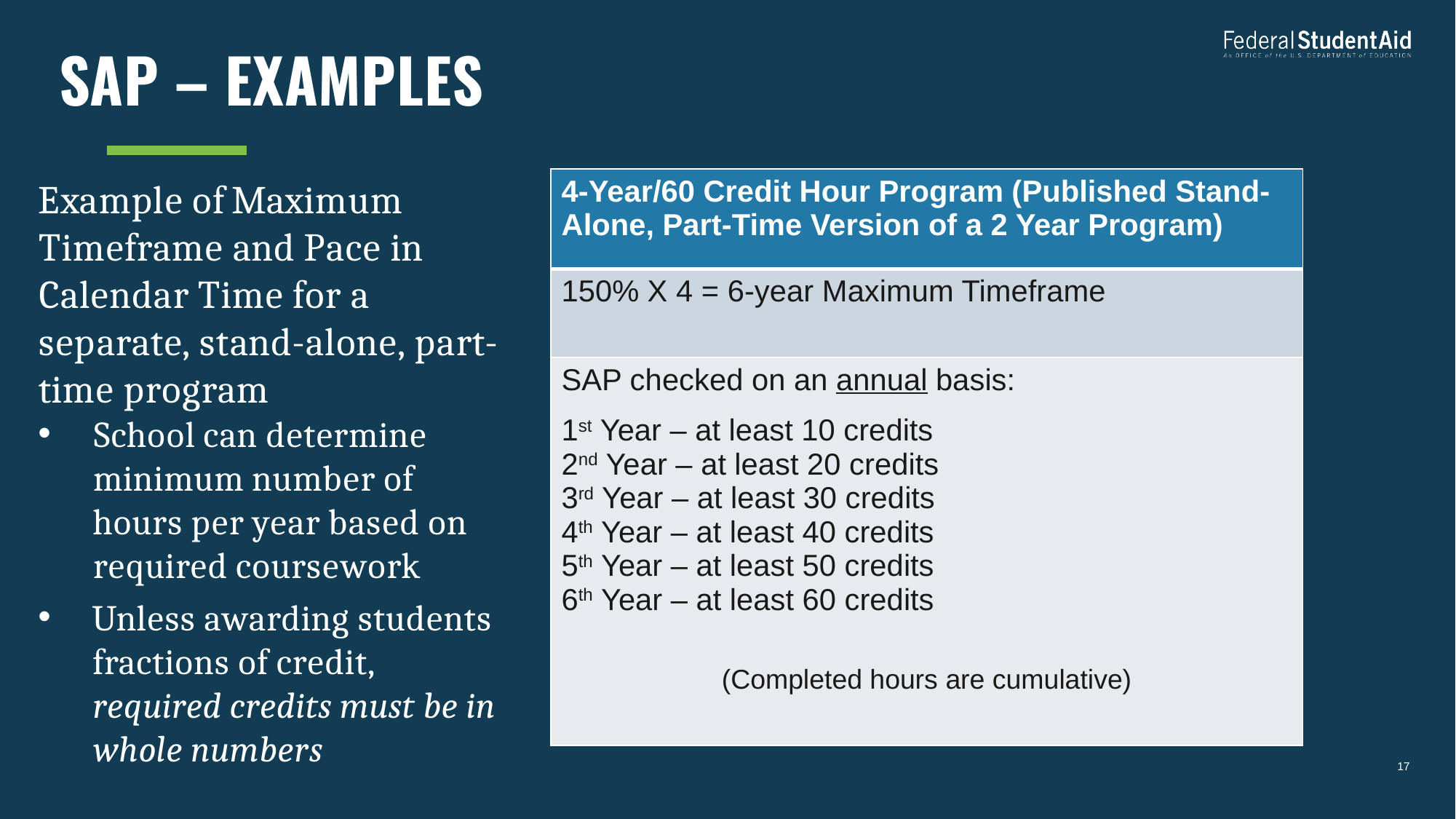

# SAP – examples
Example of Maximum Timeframe and Pace in Calendar Time for a separate, stand-alone, part-time program
School can determine minimum number of hours per year based on required coursework

Unless awarding students fractions of credit, required credits must be in whole numbers
| 4-Year/60 Credit Hour Program (Published Stand-Alone, Part-Time Version of a 2 Year Program) |
| --- |
| 150% X 4 = 6-year Maximum Timeframe |
| SAP checked on an annual basis: 1st Year – at least 10 credits 2nd Year – at least 20 credits 3rd Year – at least 30 credits 4th Year – at least 40 credits 5th Year – at least 50 credits 6th Year – at least 60 credits (Completed hours are cumulative) |
17